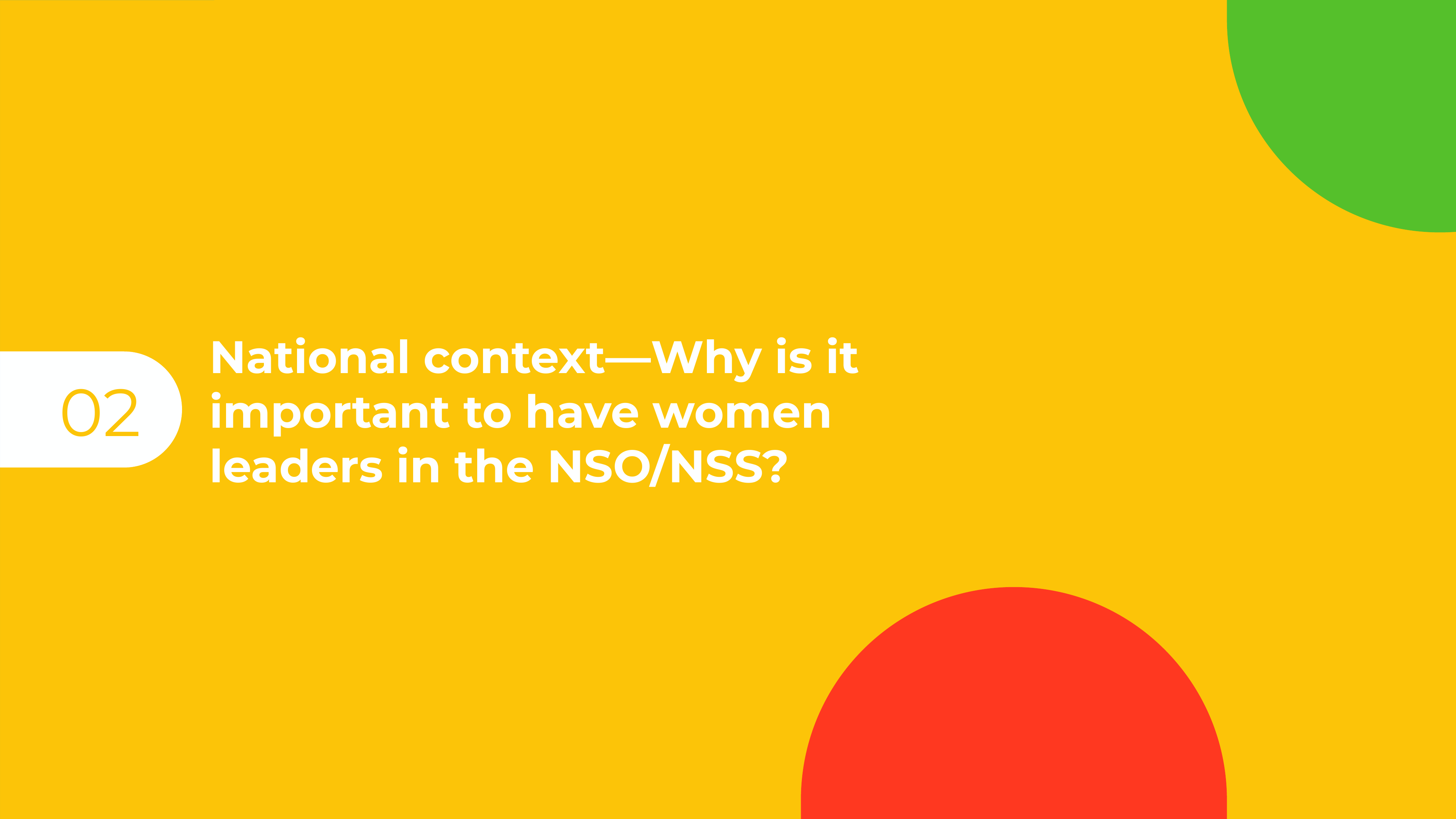

National context—Why is it important to have women leaders in the NSO/NSS?
02